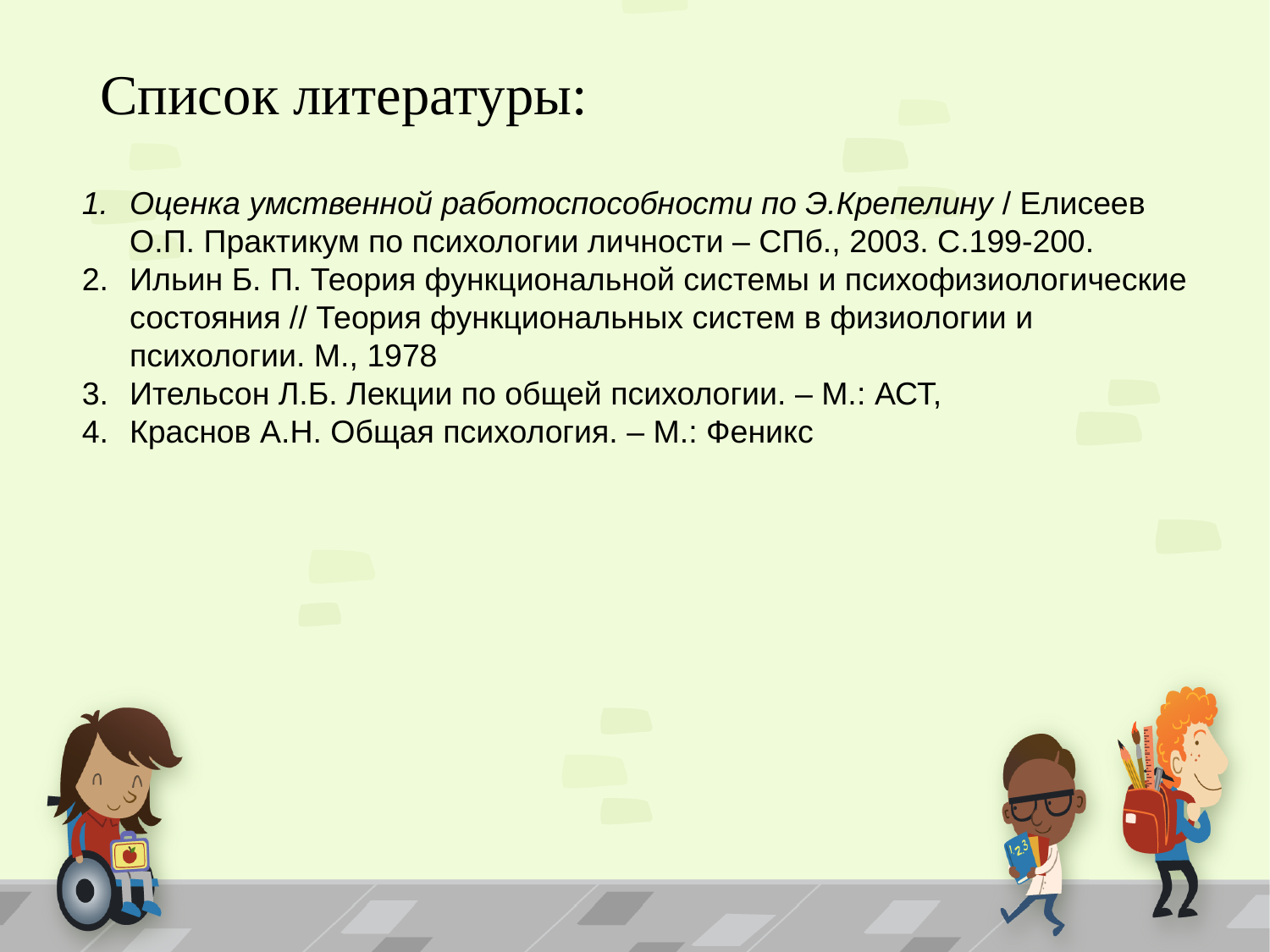

# Список литературы:

Оценка умственной работоспособности по Э.Крепелину / Елисеев О.П. Практикум по психологии личности – СПб., 2003. С.199-200.
Ильин Б. П. Теория функциональной системы и психофизиологические состояния // Теория функциональных систем в физиологии и психологии. М., 1978
Ительсон Л.Б. Лекции по общей психологии. – М.: АСТ,
Краснов А.Н. Общая психология. – М.: Феникс